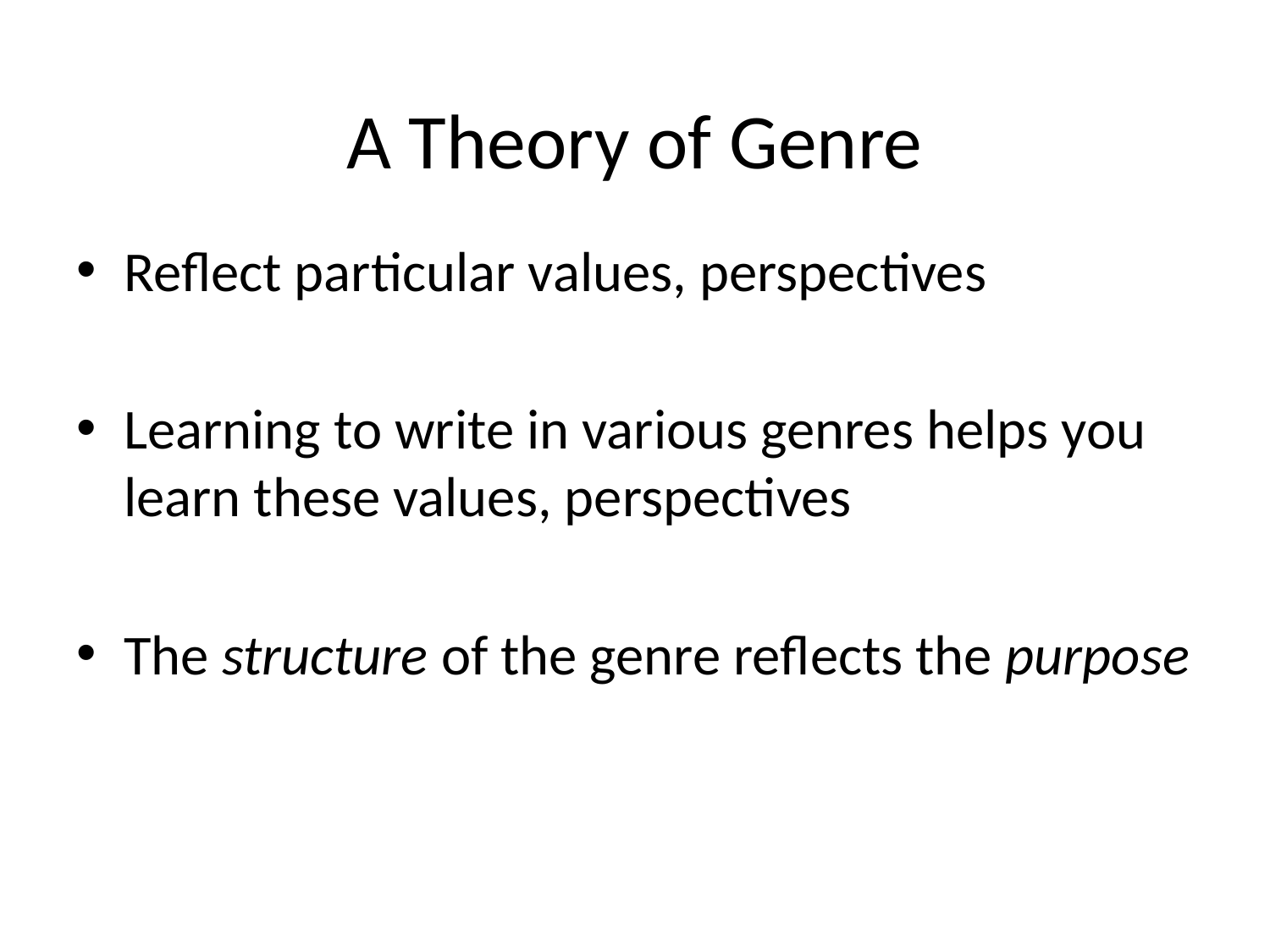

# A Theory of Genre
Reflect particular values, perspectives

Learning to write in various genres helps you learn these values, perspectives

The structure of the genre reflects the purpose